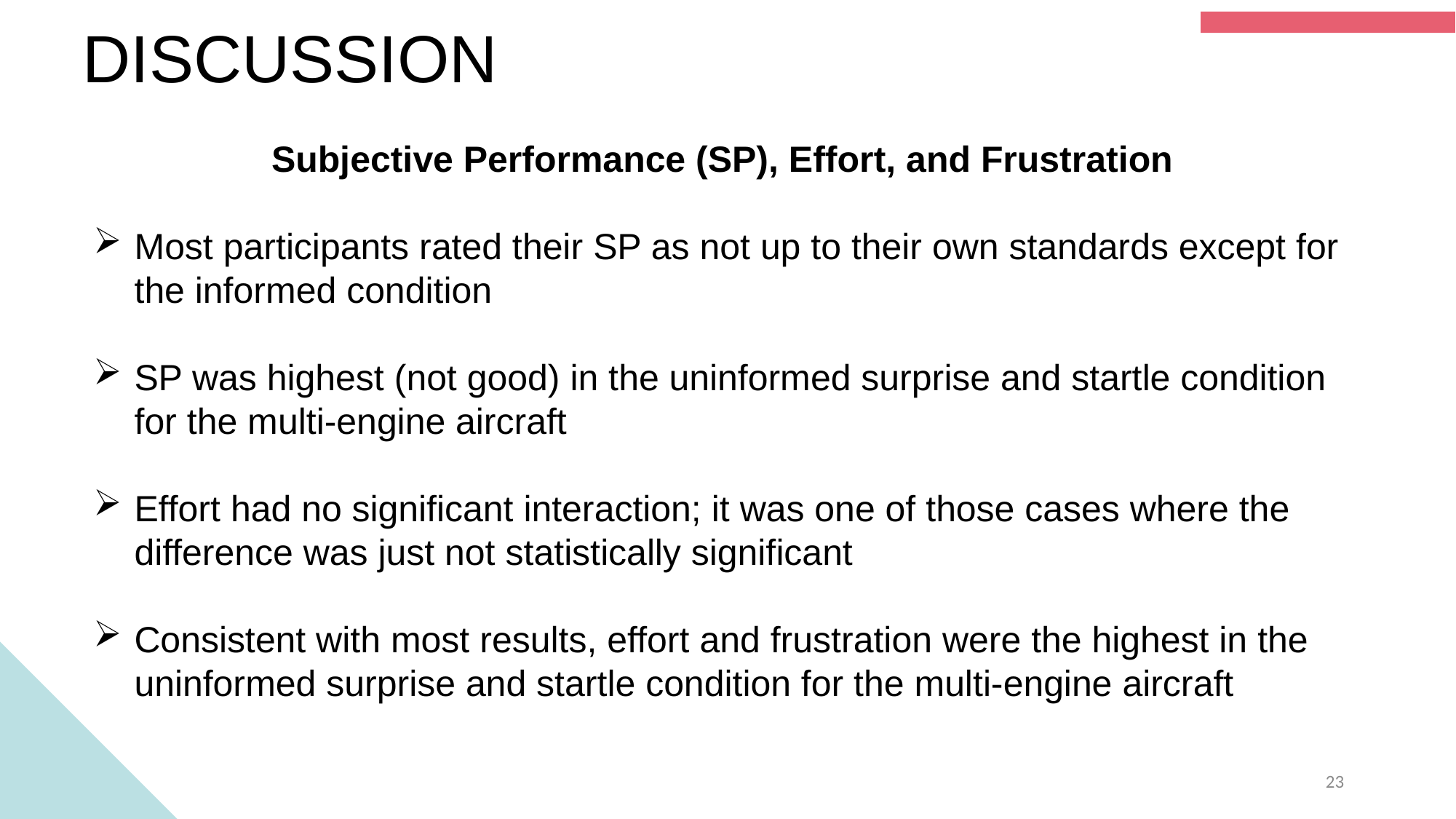

DISCUSSION
Subjective Performance (SP), Effort, and Frustration

Most participants rated their SP as not up to their own standards except for the informed condition

SP was highest (not good) in the uninformed surprise and startle condition for the multi-engine aircraft

Effort had no significant interaction; it was one of those cases where the difference was just not statistically significant

Consistent with most results, effort and frustration were the highest in the uninformed surprise and startle condition for the multi-engine aircraft

23